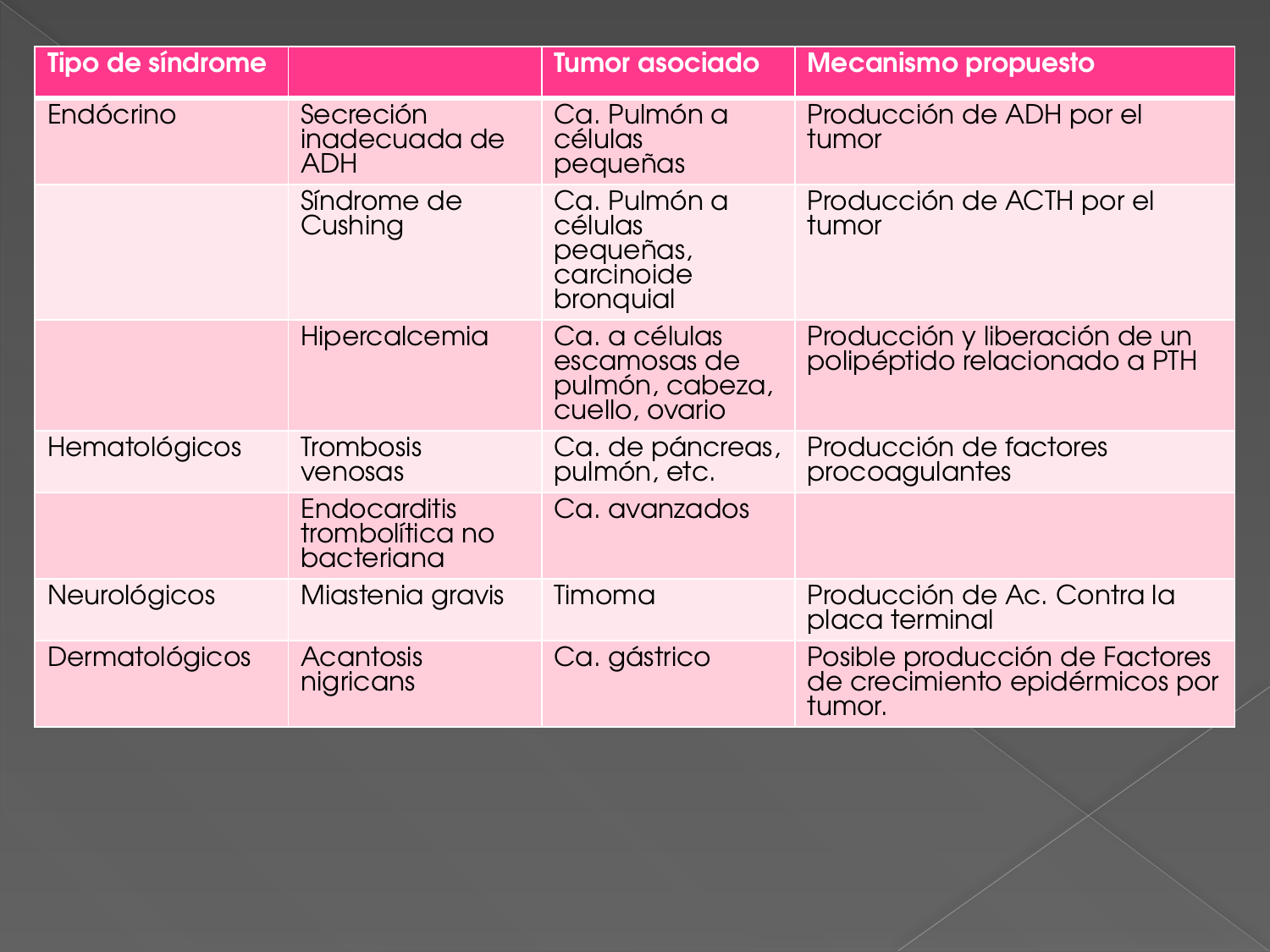

| Tipo de síndrome |  | Tumor asociado | Mecanismo propuesto |
| --- | --- | --- | --- |
| Endócrino | Secreción inadecuada de ADH | Ca. Pulmón a células pequeñas | Producción de ADH por el tumor |
|  | Síndrome de Cushing | Ca. Pulmón a células pequeñas, carcinoide bronquial | Producción de ACTH por el tumor |
|  | Hipercalcemia | Ca. a células escamosas de pulmón, cabeza, cuello, ovario | Producción y liberación de un polipéptido relacionado a PTH |
| Hematológicos | Trombosis venosas | Ca. de páncreas, pulmón, etc. | Producción de factores procoagulantes |
|  | Endocarditis trombolítica no bacteriana | Ca. avanzados |  |
| Neurológicos | Miastenia gravis | Timoma | Producción de Ac. Contra la placa terminal |
| Dermatológicos | Acantosis nigricans | Ca. gástrico | Posible producción de Factores de crecimiento epidérmicos por tumor. |